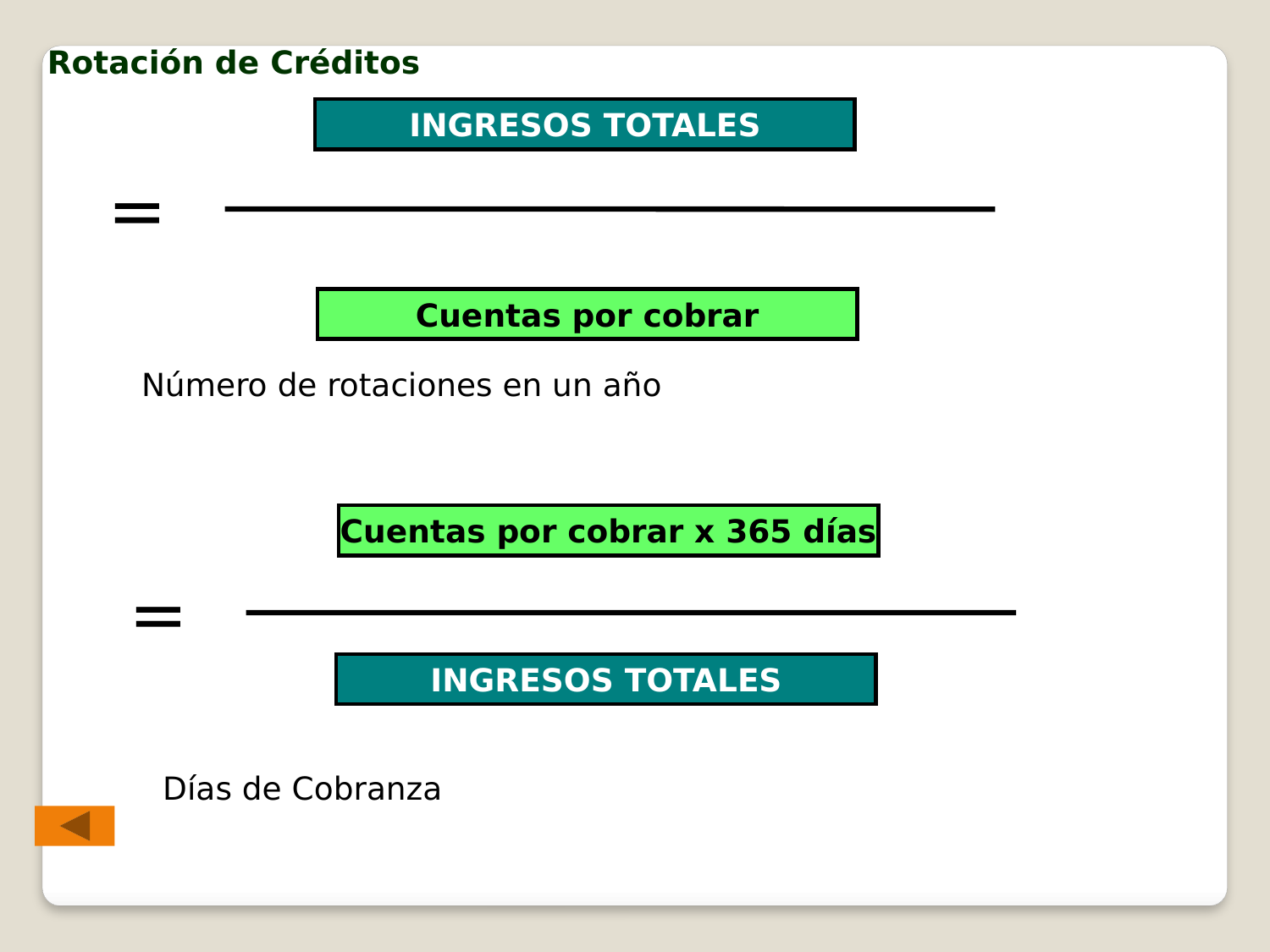

Rotación de Créditos
INGRESOS TOTALES
=

Cuentas por cobrar
Número de rotaciones en un año
Cuentas por cobrar x 365 días
=

INGRESOS TOTALES
Días de Cobranza